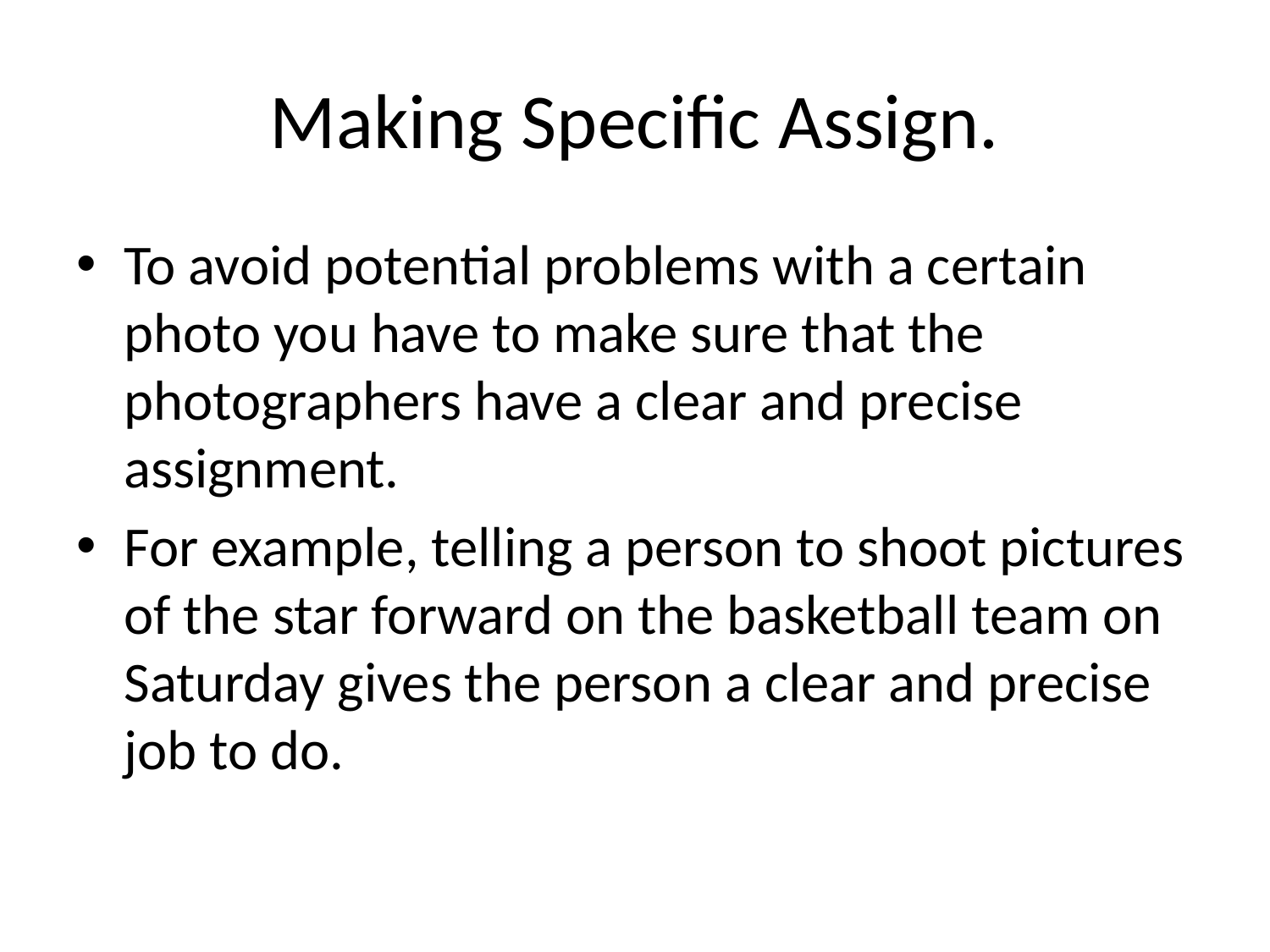

# Making Specific Assign.
To avoid potential problems with a certain photo you have to make sure that the photographers have a clear and precise assignment.
For example, telling a person to shoot pictures of the star forward on the basketball team on Saturday gives the person a clear and precise job to do.